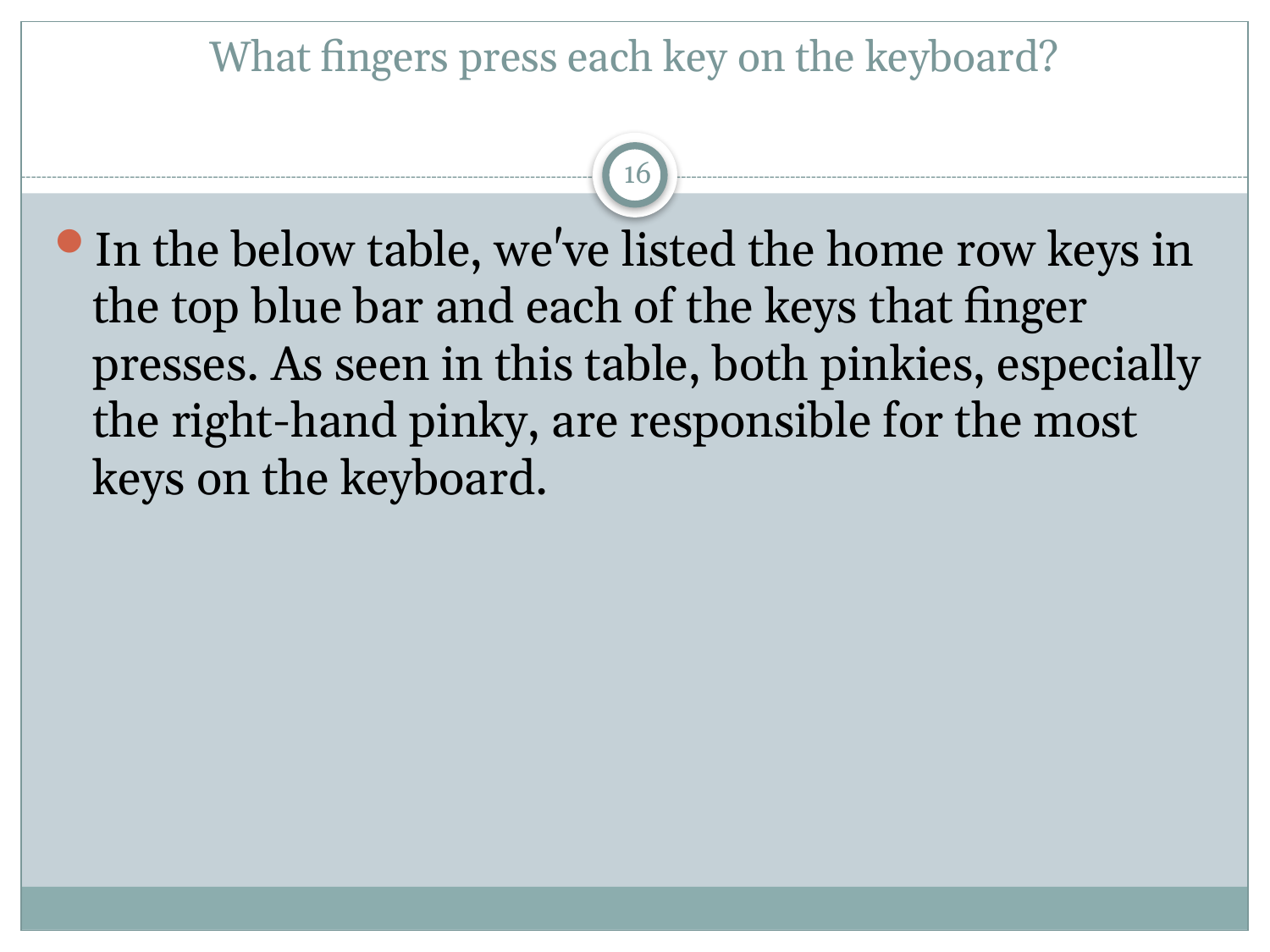

# What fingers press each key on the keyboard?
16
In the below table, we've listed the home row keys in the top blue bar and each of the keys that finger presses. As seen in this table, both pinkies, especially the right-hand pinky, are responsible for the most keys on the keyboard.